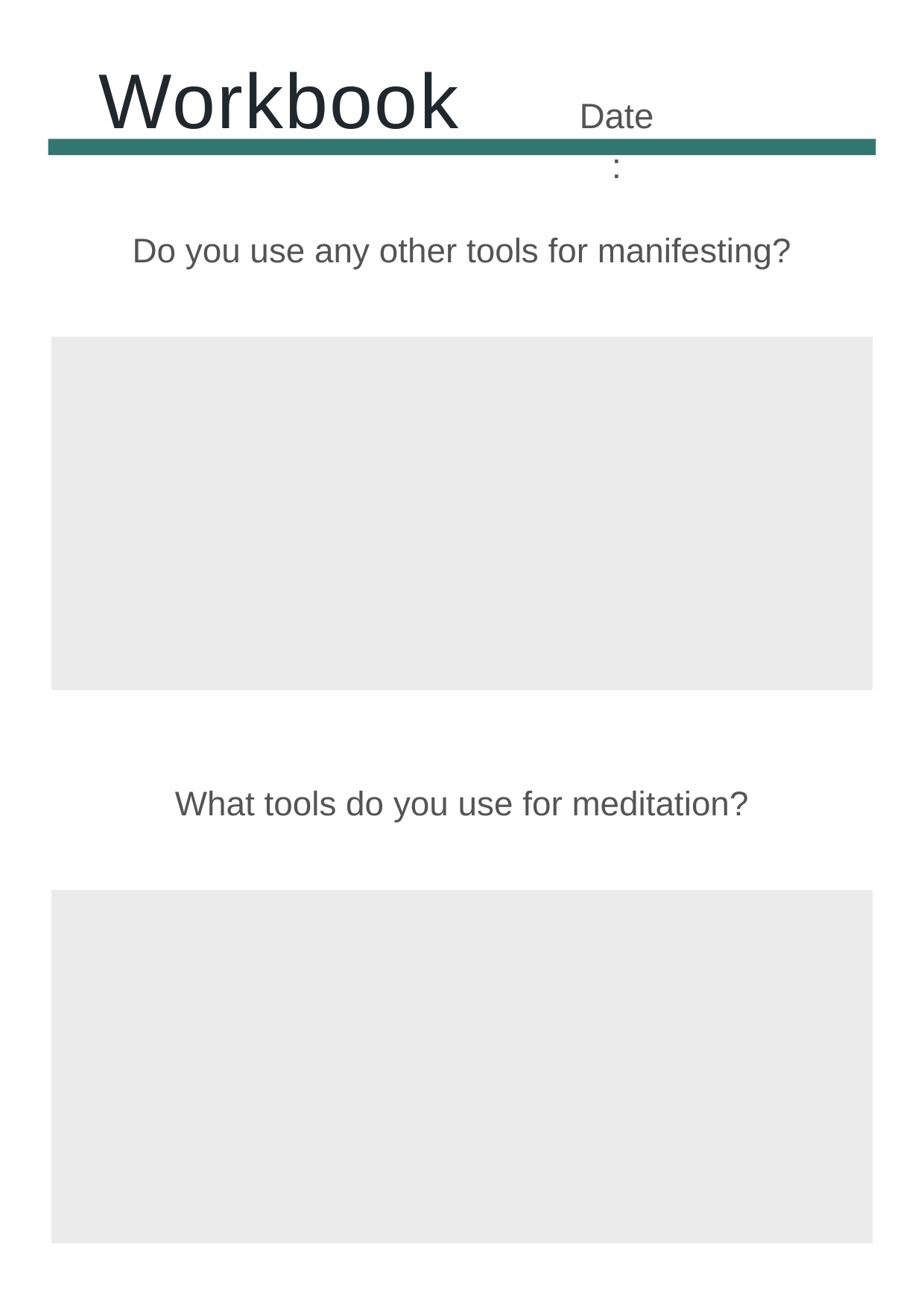

Workbook
Date:

Do you use any other tools for manifesting?

What tools do you use for meditation?